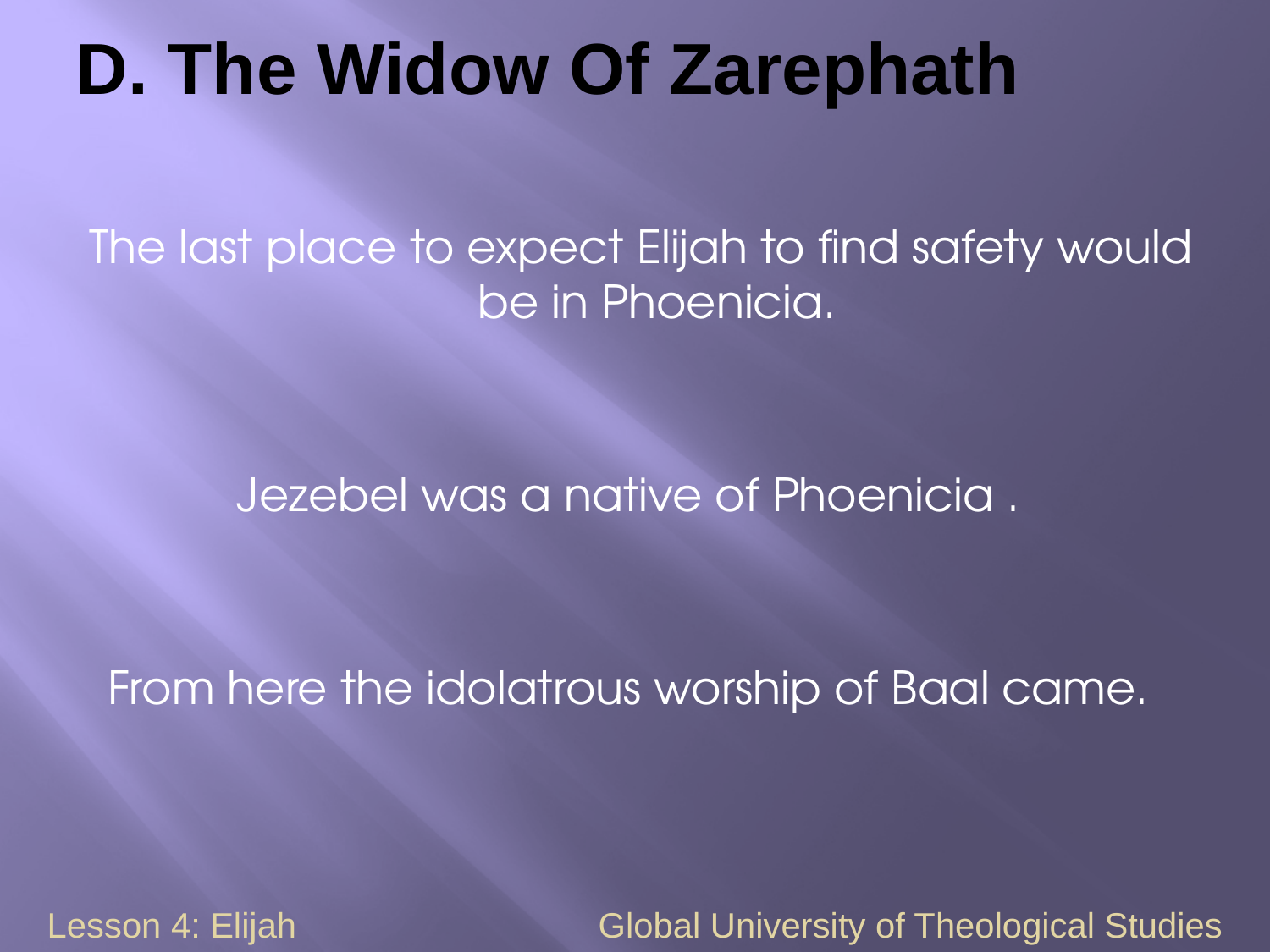

# D. The Widow Of Zarephath
  The last place to expect Elijah to find safety would be in Phoenicia.

Jezebel was a native of Phoenicia .

From here the idolatrous worship of Baal came.
Lesson 4: Elijah                               Global University of Theological Studies